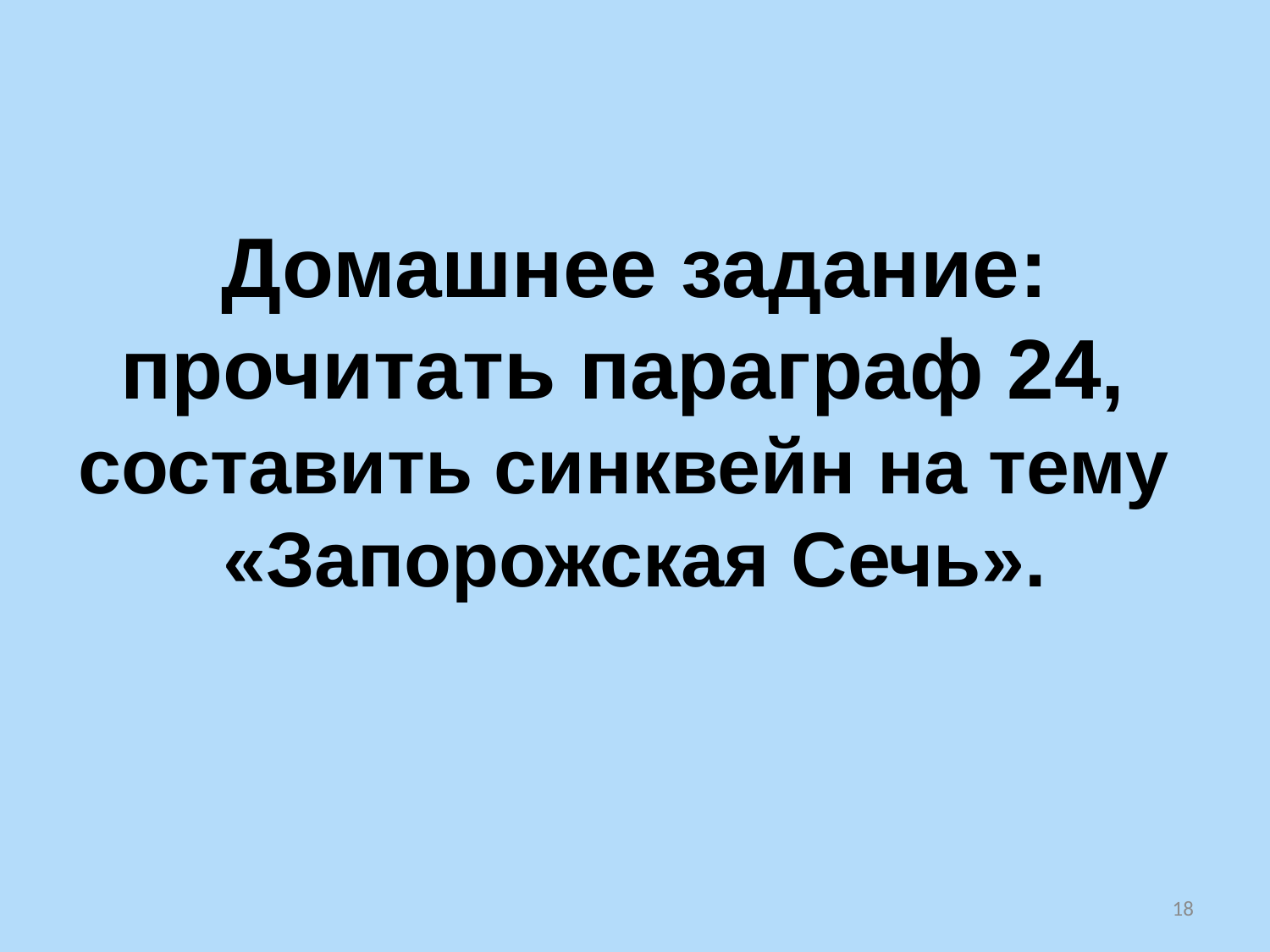

Домашнее задание:
прочитать параграф 24,
составить синквейн на тему
«Запорожская Сечь».

18